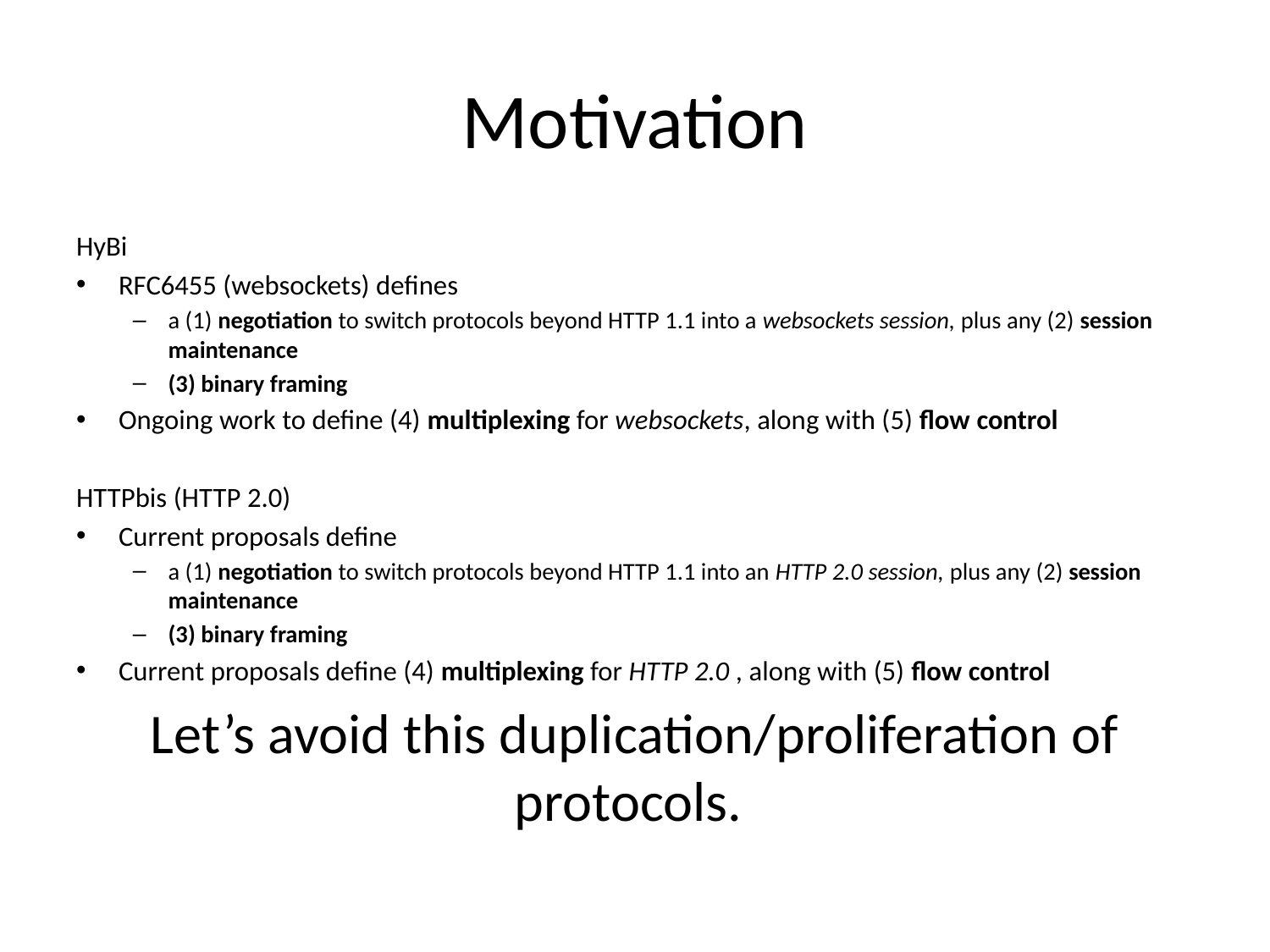

# Motivation
HyBi
RFC6455 (websockets) defines
a (1) negotiation to switch protocols beyond HTTP 1.1 into a websockets session, plus any (2) session maintenance
(3) binary framing
Ongoing work to define (4) multiplexing for websockets, along with (5) flow control

HTTPbis (HTTP 2.0)
Current proposals define
a (1) negotiation to switch protocols beyond HTTP 1.1 into an HTTP 2.0 session, plus any (2) session maintenance
(3) binary framing
Current proposals define (4) multiplexing for HTTP 2.0 , along with (5) flow control
Let’s avoid this duplication/proliferation of protocols.